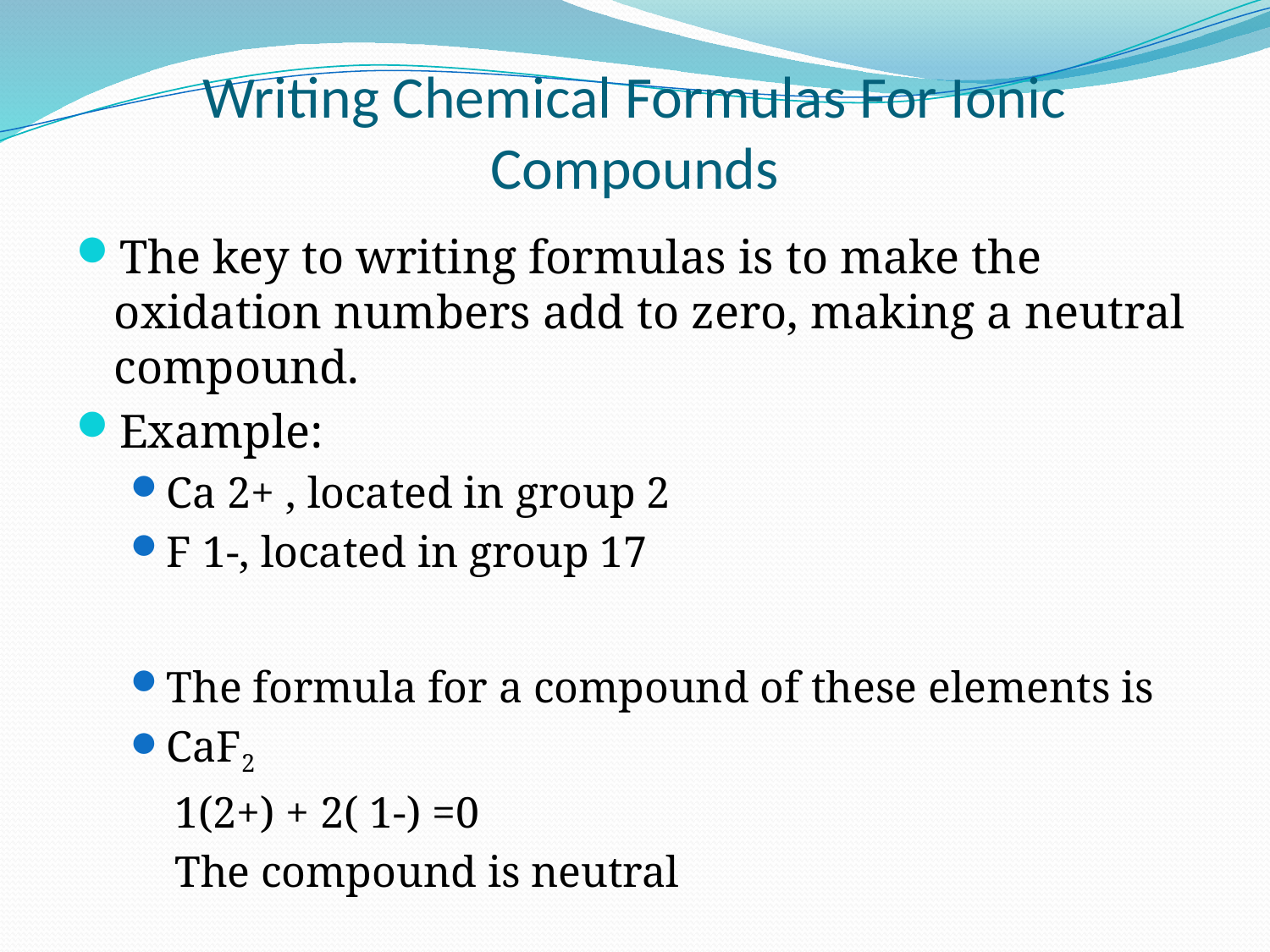

# Writing Chemical Formulas For Ionic Compounds
The key to writing formulas is to make the oxidation numbers add to zero, making a neutral compound.
Example:
Ca 2+ , located in group 2
F 1-, located in group 17

The formula for a compound of these elements is
CaF2
    1(2+) + 2( 1-) =0
    The compound is neutral